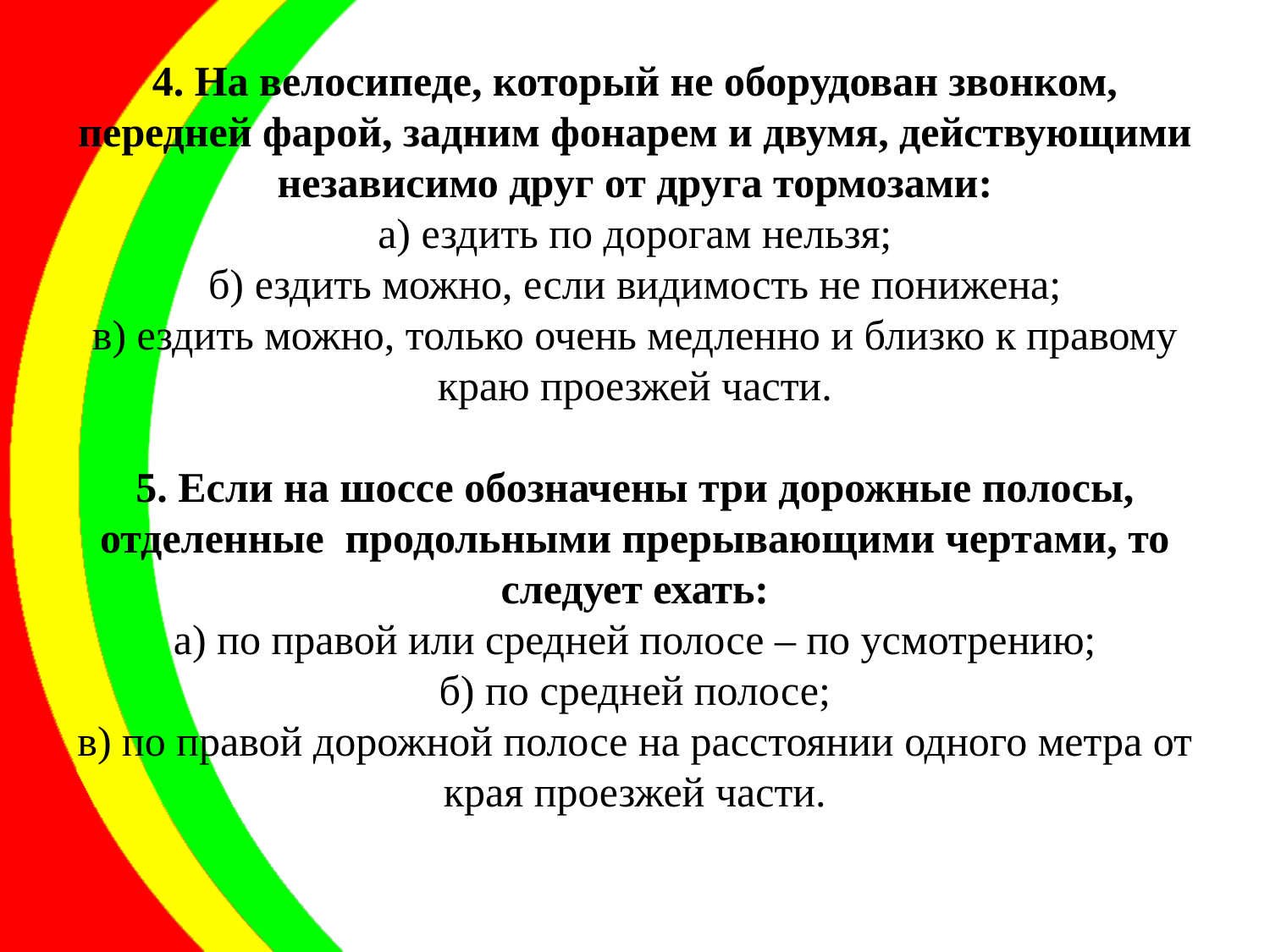

# 4. На велосипеде, который не оборудован звонком, передней фарой, задним фонарем и двумя, действующими независимо друг от друга тормозами: а) ездить по дорогам нельзя; б) ездить можно, если видимость не понижена; в) ездить можно, только очень медленно и близко к правому краю проезжей части. 5. Если на шоссе обозначены три дорожные полосы, отделенные  продольными прерывающими чертами, то следует ехать: а) по правой или средней полосе – по усмотрению; б) по средней полосе; в) по правой дорожной полосе на расстоянии одного метра от края проезжей части.